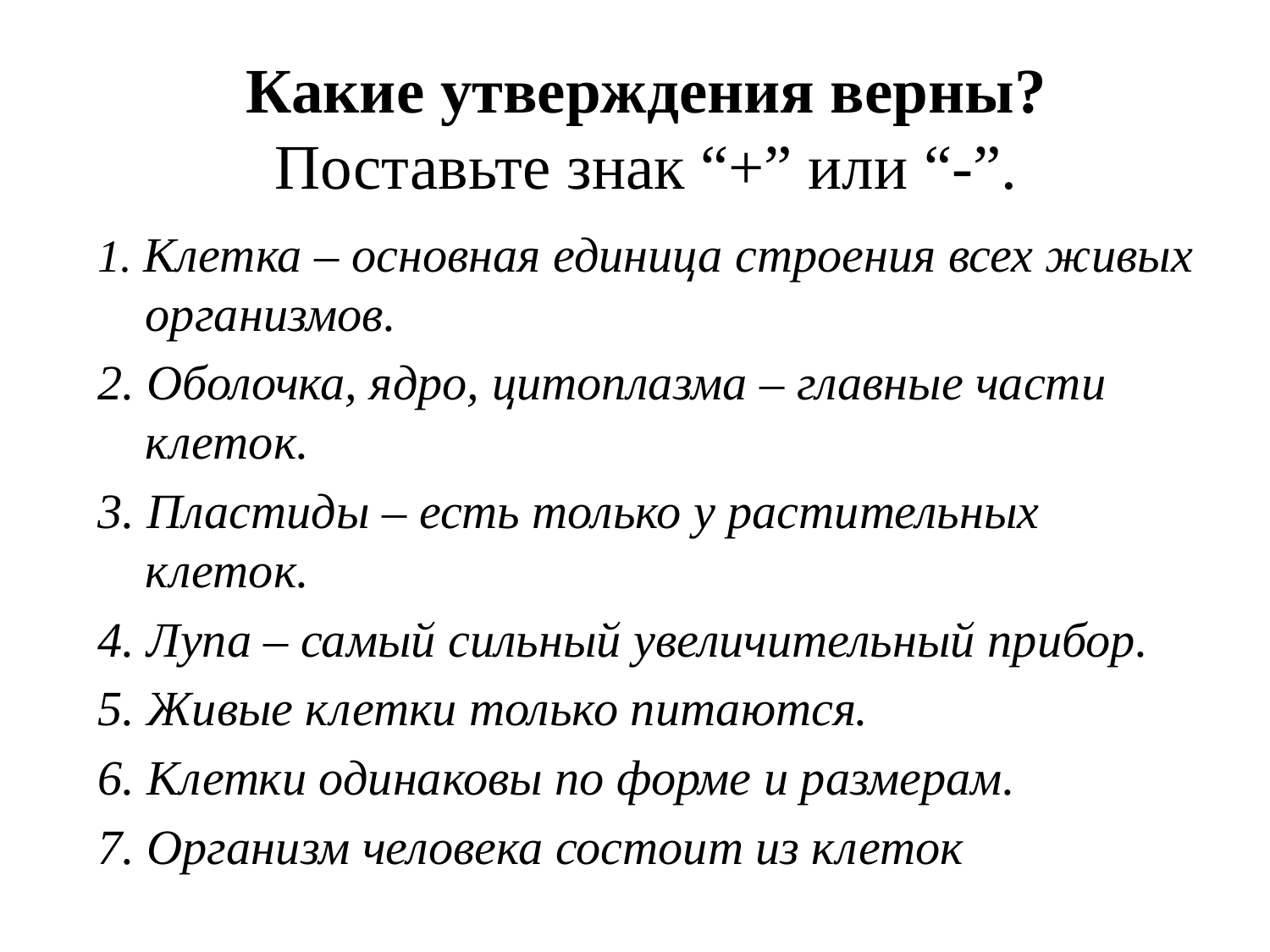

# Какие утверждения верны? Поставьте знак “+” или “-”.
1. Клетка – основная единица строения всех живых организмов.
2. Оболочка, ядро, цитоплазма – главные части клеток.
3. Пластиды – есть только у растительных клеток.
4. Лупа – самый сильный увеличительный прибор.
5. Живые клетки только питаются.
6. Клетки одинаковы по форме и размерам.
7. Организм человека состоит из клеток